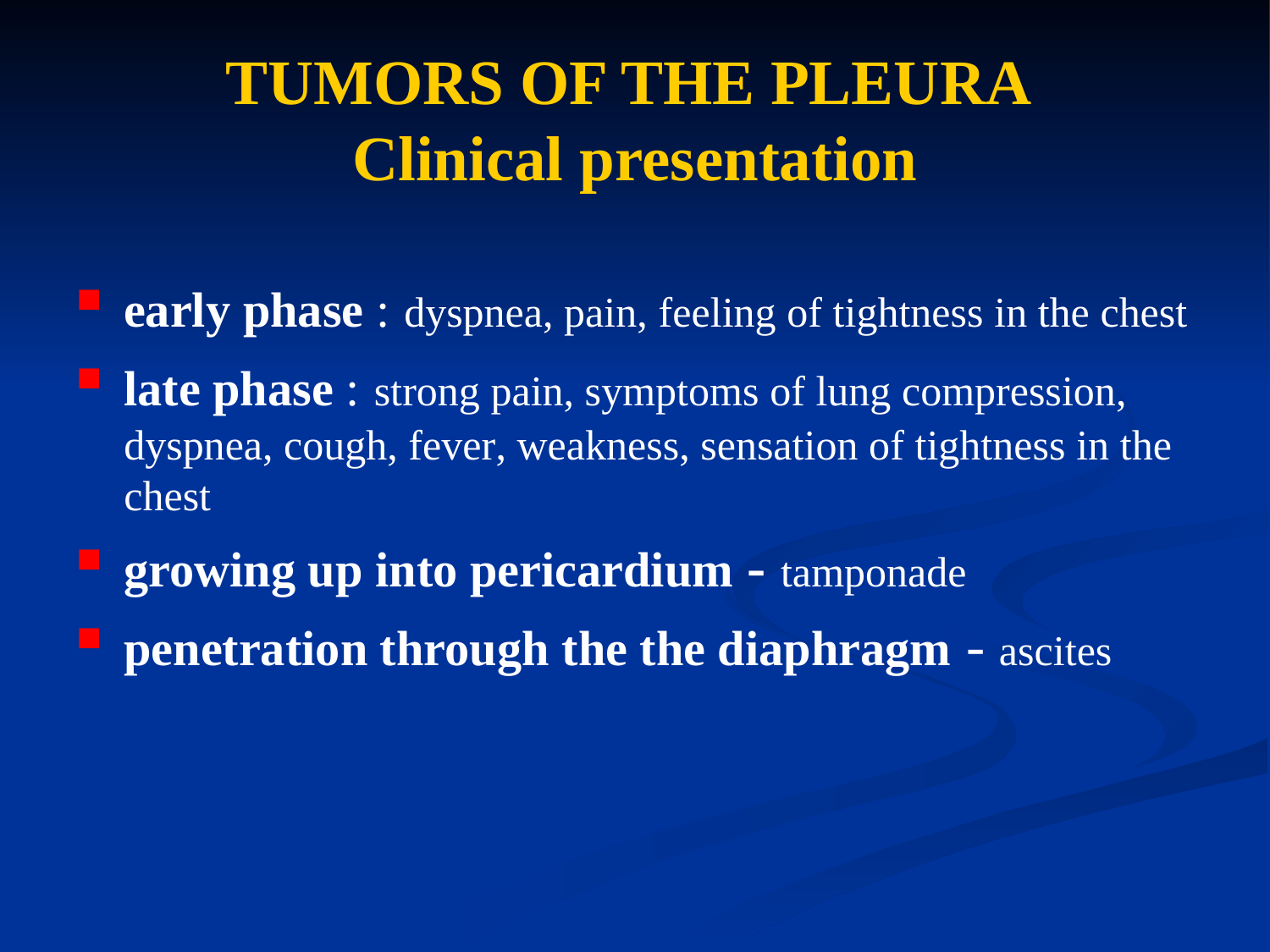

# TUMORS OF THE PLEURA Clinical presentation
early phase : dyspnea, pain, feeling of tightness in the chest
late phase : strong pain, symptoms of lung compression, dyspnea, cough, fever, weakness, sensation of tightness in the chest
growing up into pericardium - tamponade
penetration through the the diaphragm - ascites